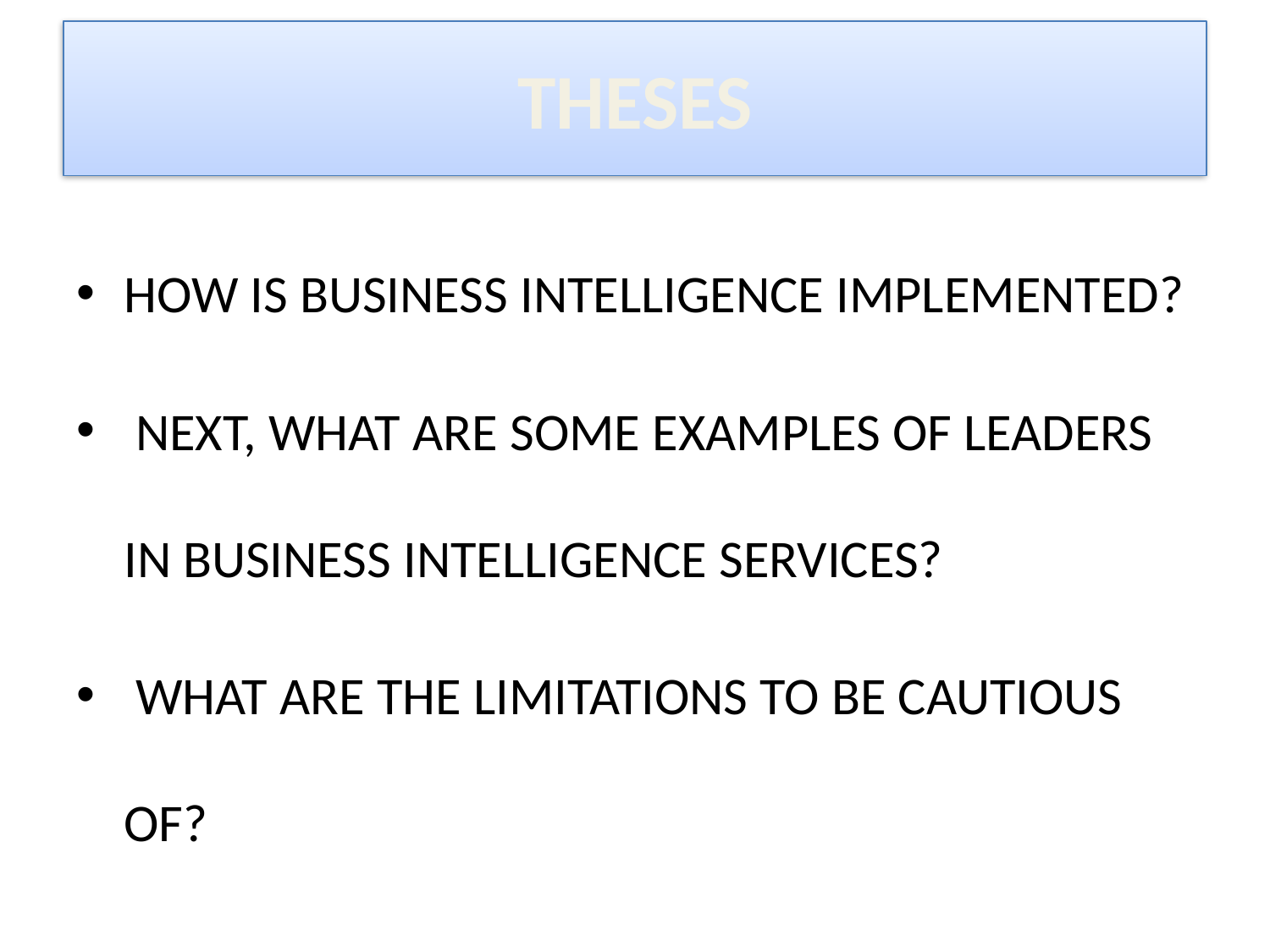

# THESES
HOW IS BUSINESS INTELLIGENCE IMPLEMENTED?
 NEXT, WHAT ARE SOME EXAMPLES OF LEADERS IN BUSINESS INTELLIGENCE SERVICES?
 WHAT ARE THE LIMITATIONS TO BE CAUTIOUS OF?